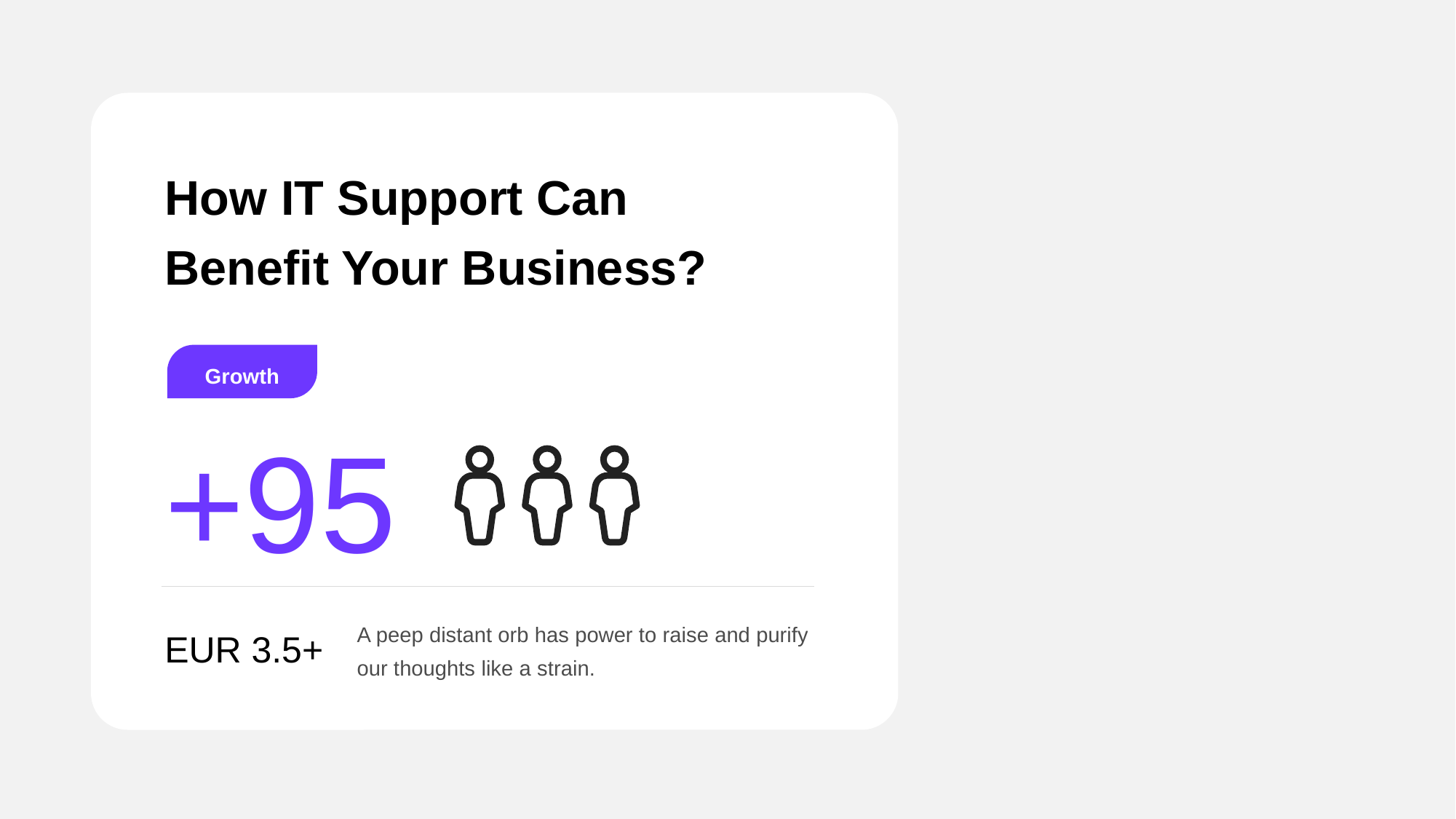

How IT Support Can Benefit Your Business?
Growth

+95
EUR 3.5+
A peep distant orb has power to raise and purify our thoughts like a strain.